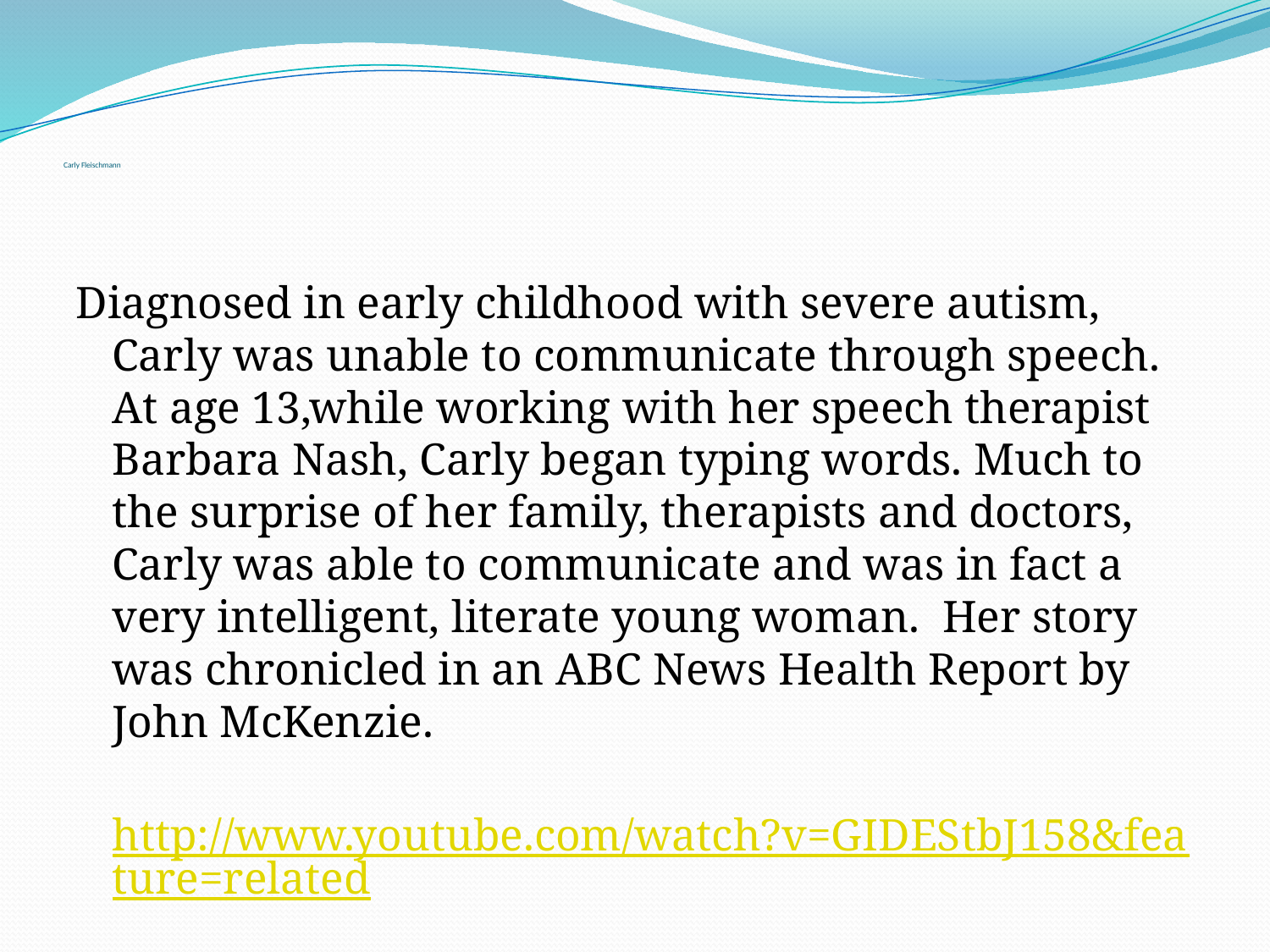

# Carly Fleischmann
Diagnosed in early childhood with severe autism, Carly was unable to communicate through speech.  At age 13,while working with her speech therapist Barbara Nash, Carly began typing words. Much to the surprise of her family, therapists and doctors, Carly was able to communicate and was in fact a very intelligent, literate young woman.  Her story was chronicled in an ABC News Health Report by John McKenzie.
 http://www.youtube.com/watch?v=GIDEStbJ158&feature=related